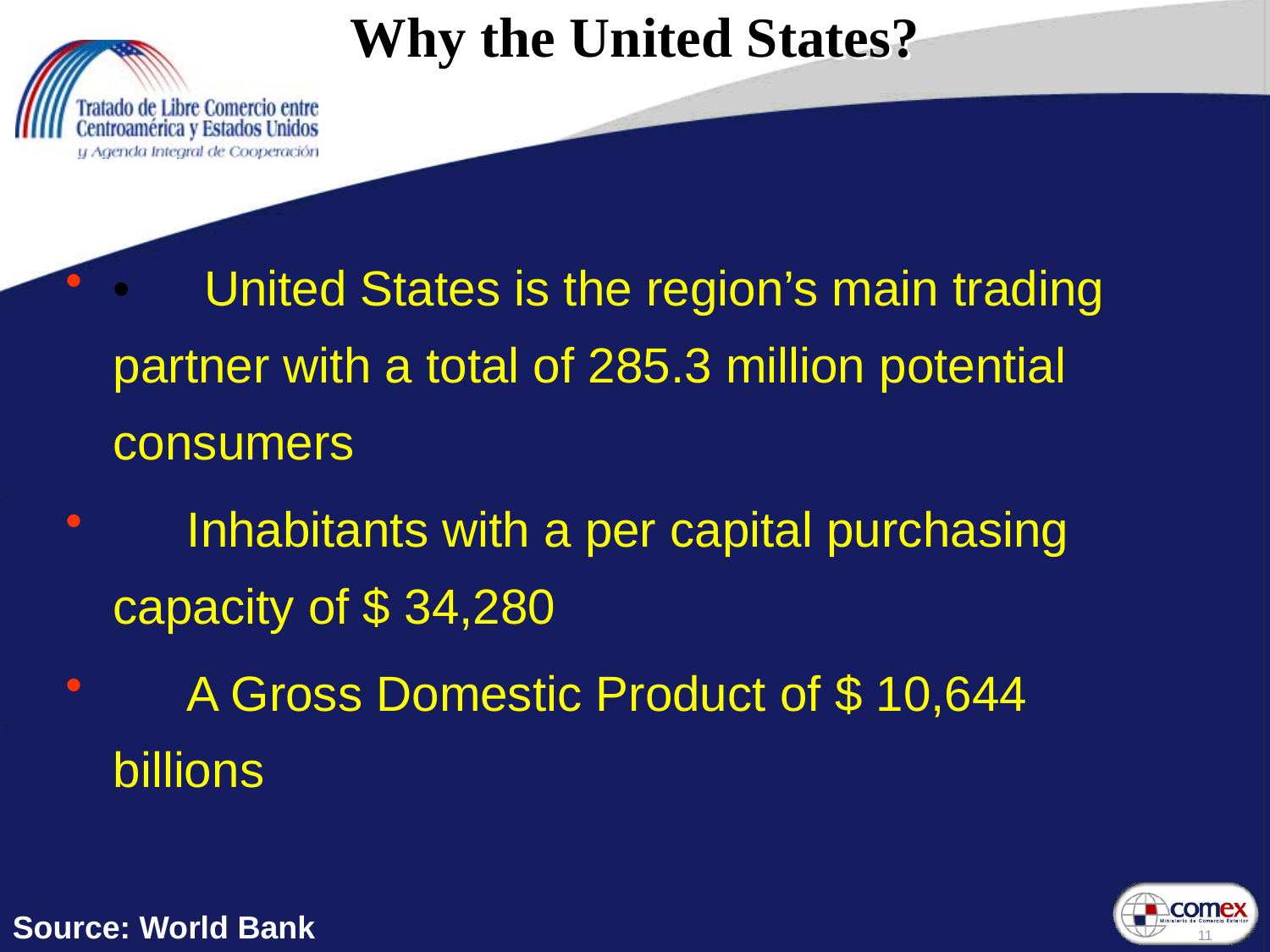

# Why the United States?
•      United States is the region’s main trading 	partner with a total of 285.3 million potential 	consumers
      Inhabitants with a per capital purchasing 	capacity of $ 34,280
      A Gross Domestic Product of $ 10,644 	billions

Source: World Bank